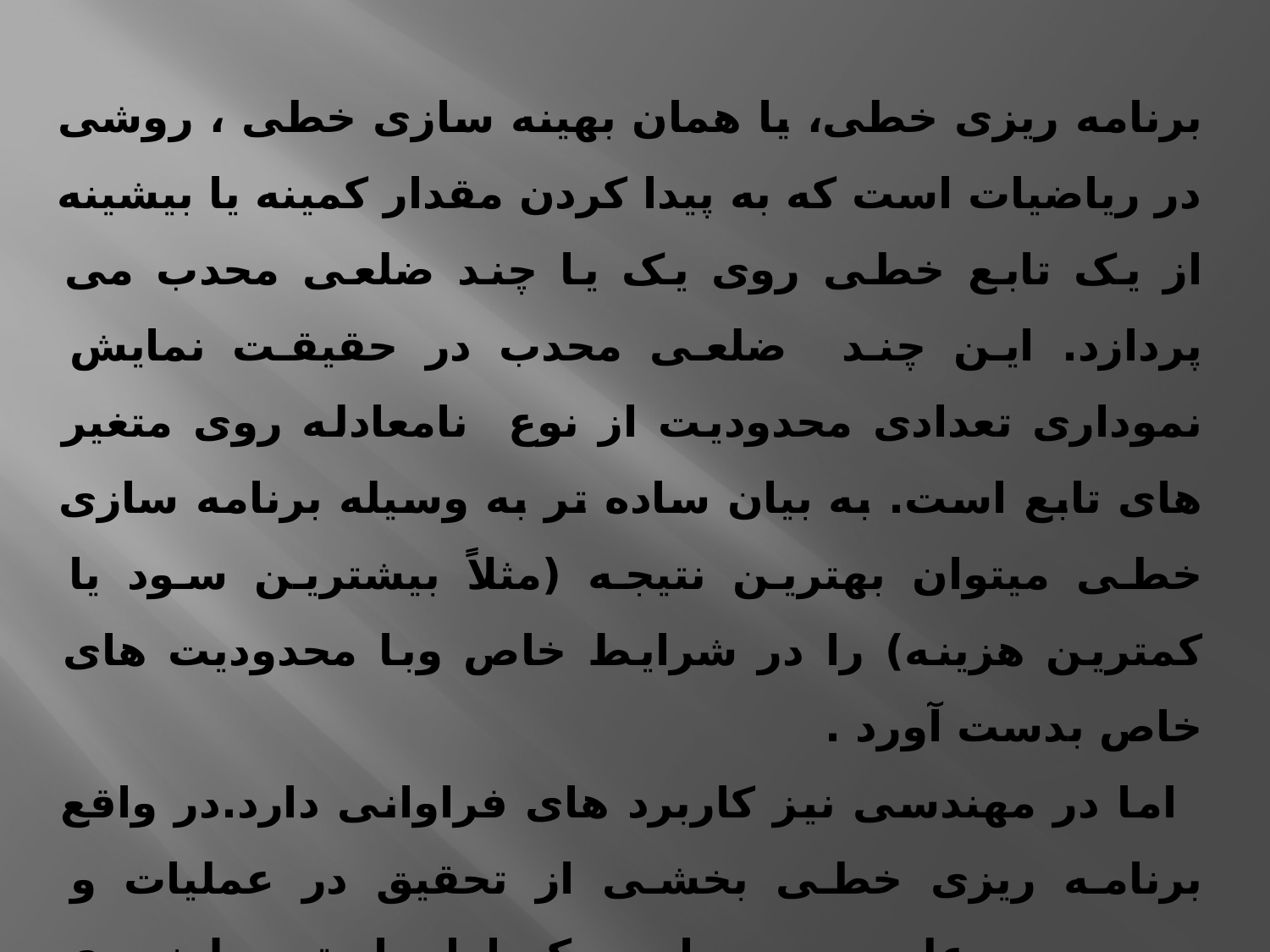

برنامه ریزی خطی، یا همان بهینه سازی خطی ، روشی در ریاضیات است که به پیدا کردن مقدار کمینه یا بیشینه از یک تابع خطی روی یک یا چند ضلعی محدب می پردازد. این چند  ضلعی محدب در حقیقت نمایش نموداری تعدادی محدودیت از نوع  نامعادله روی متغیر های تابع است. به بیان ساده تر به وسیله برنامه سازی خطی میتوان بهترین نتیجه (مثلاً بیشترین سود یا کمترین هزینه) را در شرایط خاص وبا محدودیت های خاص بدست آورد .
اما در مهندسی نیز کاربرد های فراوانی دارد.در واقع برنامه ریزی خطی بخشی از تحقیق در عملیات و موسوم به علم مدیریت است که اول بار توسط نیروی هوایی ارتش آمریکا به کار گرفته شد . می توان گفت حدود یک چهارم کل محاسبات علمی که بر روی رایانه گرفته است با برنامه ریزی خطی و مشقات آن مربوط می شود.